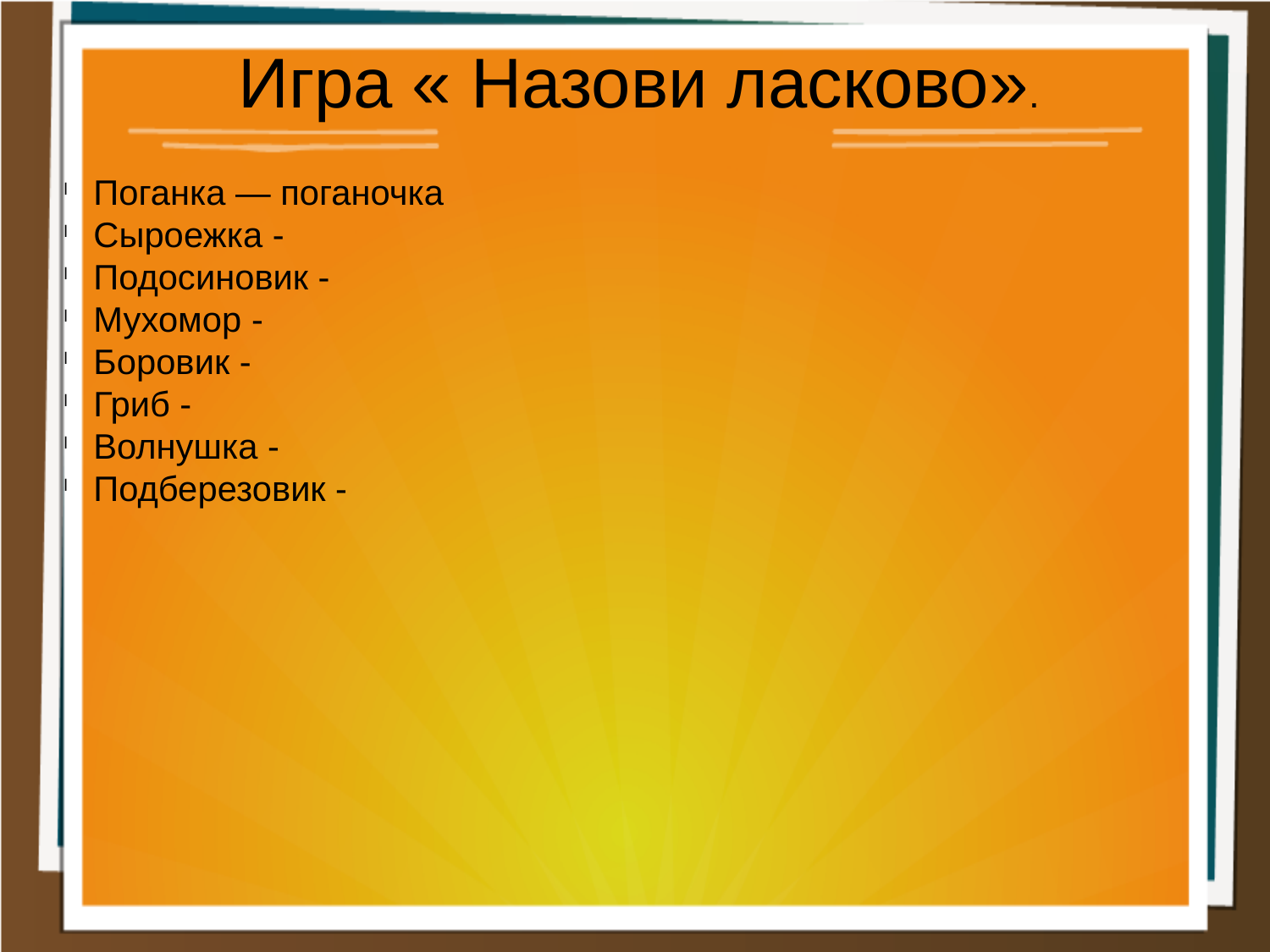

Игра « Назови ласково».
Поганка — поганочка
Сыроежка -
Подосиновик -
Мухомор -
Боровик -
Гриб -
Волнушка -
Подберезовик -

 .